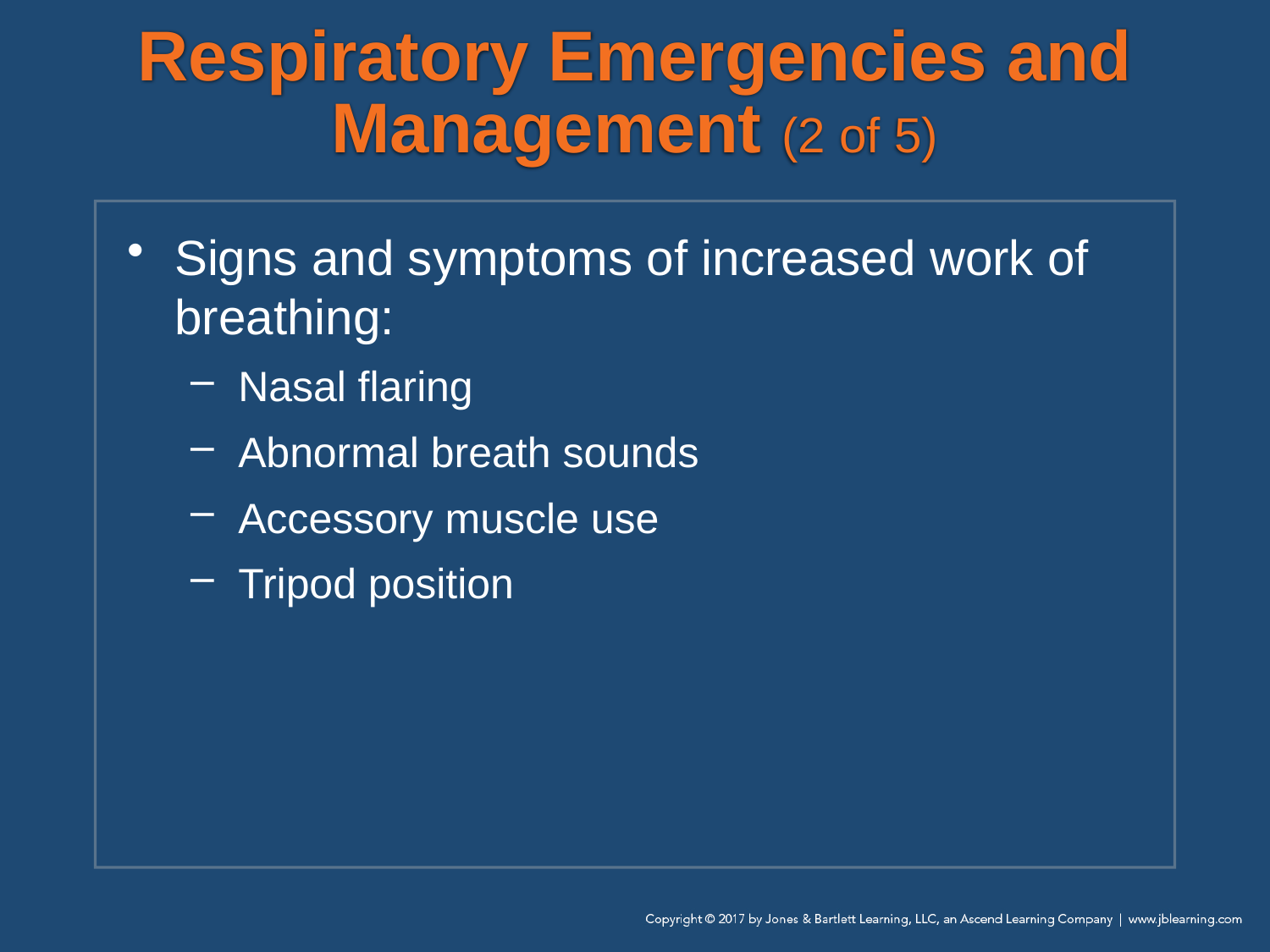

# Respiratory Emergencies and Management (2 of 5)
Signs and symptoms of increased work of breathing:
Nasal flaring
Abnormal breath sounds
Accessory muscle use
Tripod position